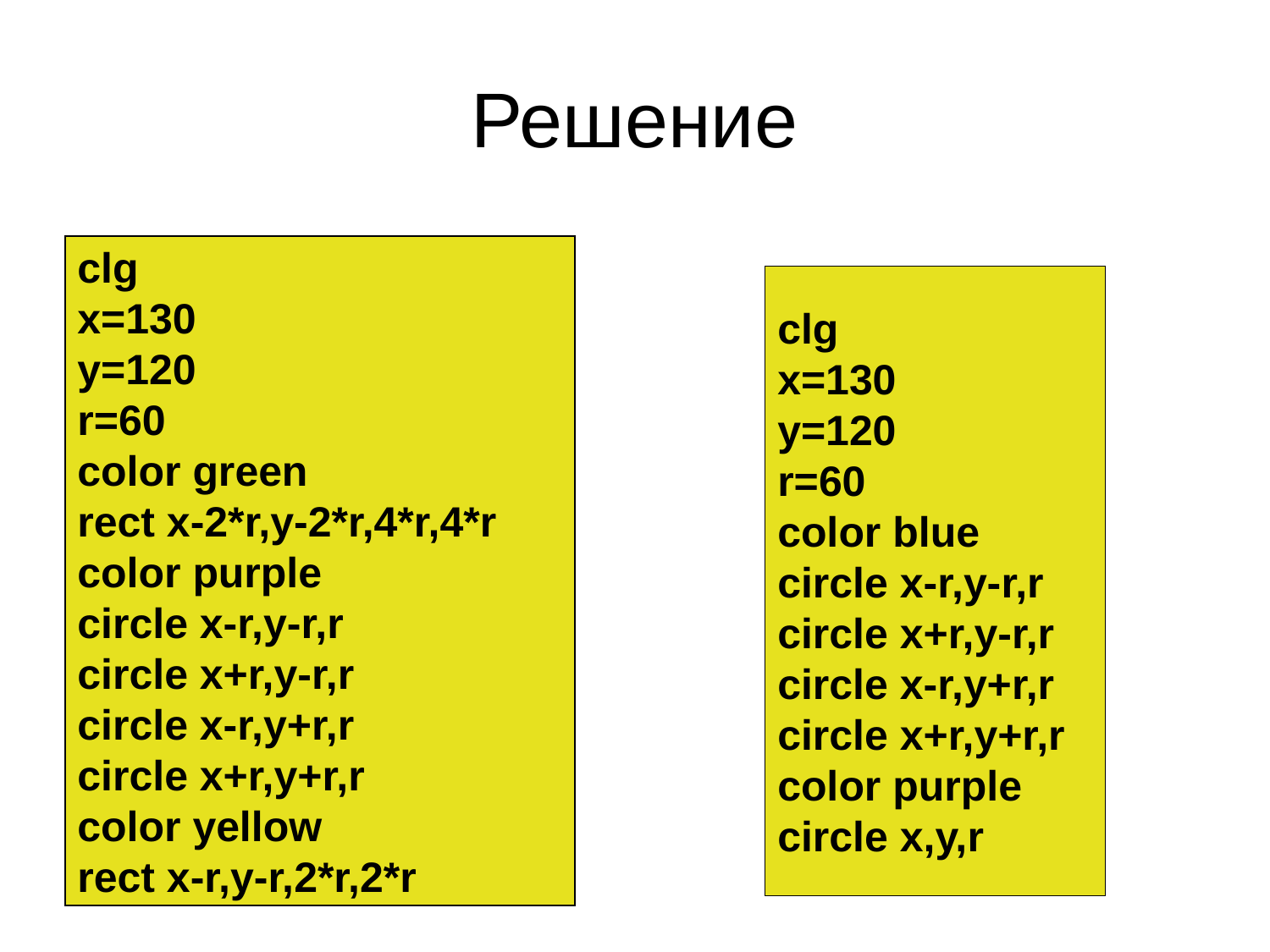

# Решение
clg
x=130
y=120
r=60
color green
rect x-2*r,y-2*r,4*r,4*r
color purple
circle x-r,y-r,r
circle x+r,y-r,r
circle x-r,y+r,r
circle x+r,y+r,r
color yellow
rect x-r,y-r,2*r,2*r
clg
x=130
y=120
r=60
color blue
circle x-r,y-r,r
circle x+r,y-r,r
circle x-r,y+r,r
circle x+r,y+r,r
color purple
circle x,y,r